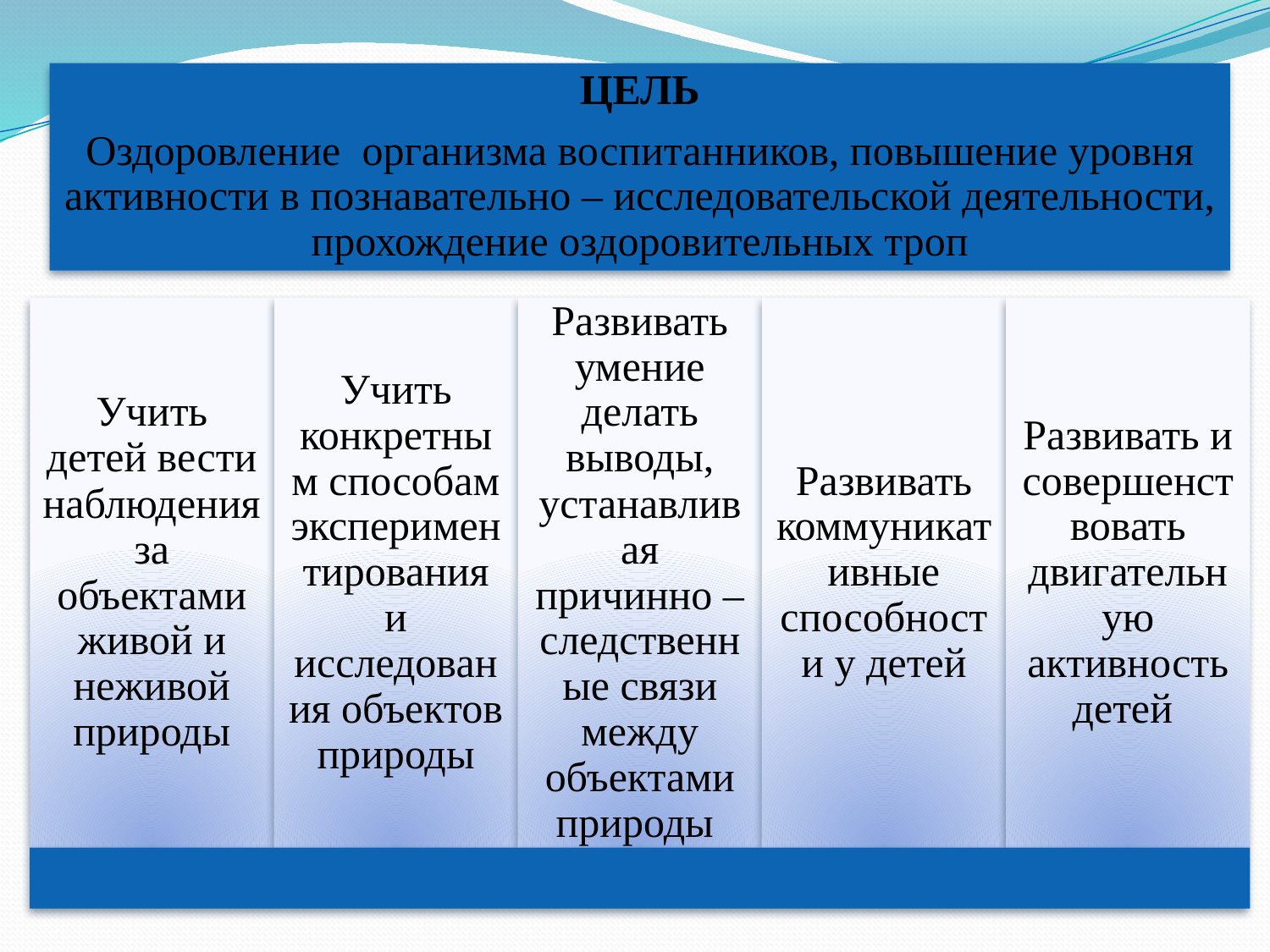

ЦЕЛЬ
Оздоровление  организма воспитанников, повышение уровня активности в познавательно – исследовательской деятельности, прохождение оздоровительных троп
Учить детей вести наблюдения за объектами живой и неживой природы
Учить конкретным способам экспериментирования и исследования объектов природы
Развивать умение делать выводы, устанавливая причинно – следственные связи между объектами природы
Развивать коммуникативные способности у детей
Развивать и совершенствовать двигательную активность детей